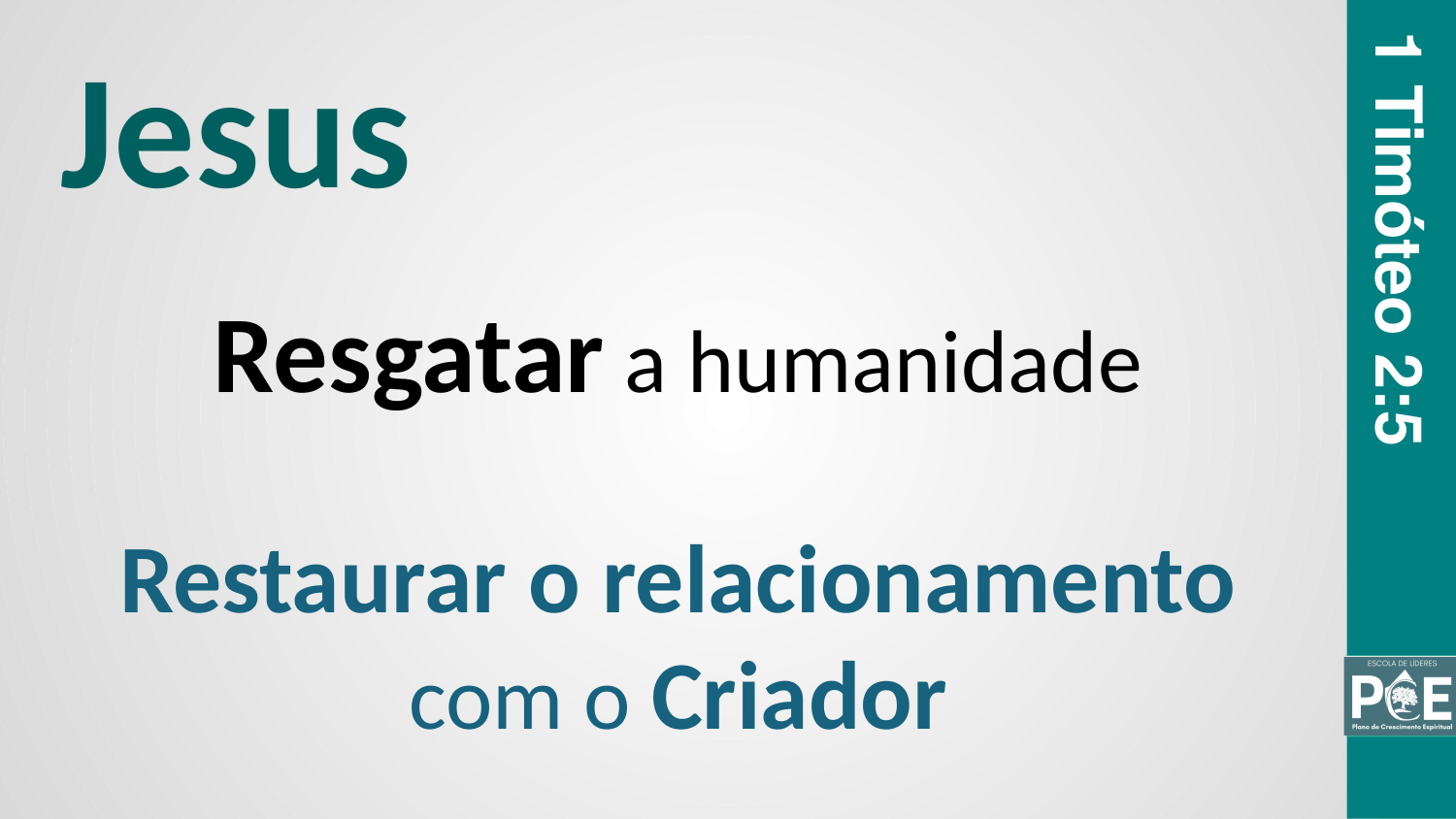

Jesus
1 Timóteo 2:5
Resgatar a humanidade
Restaurar o relacionamento
com o Criador